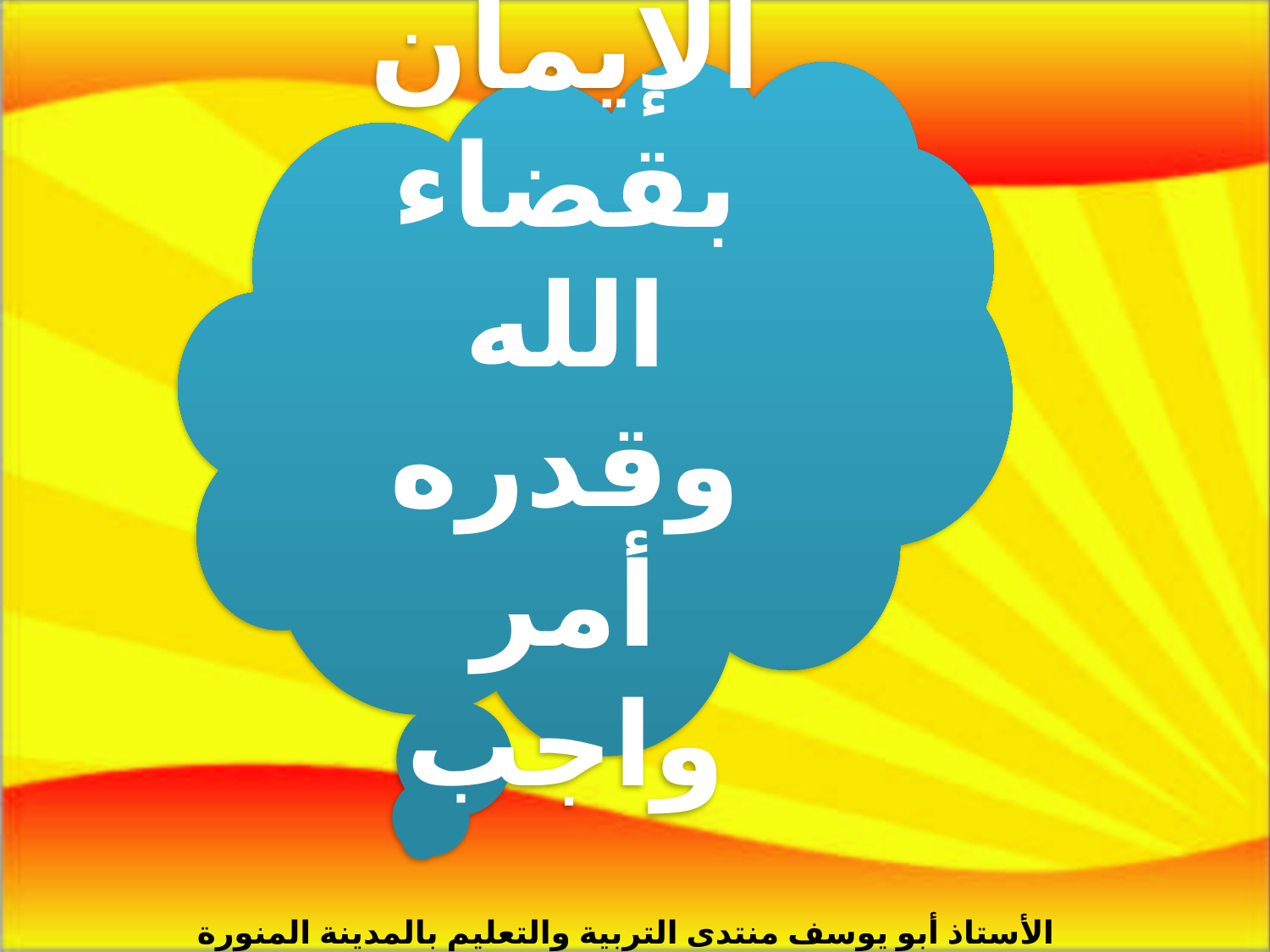

الإيمان بقضاء الله وقدره أمر واجب
الأستاذ أبو يوسف منتدى التربية والتعليم بالمدينة المنورة